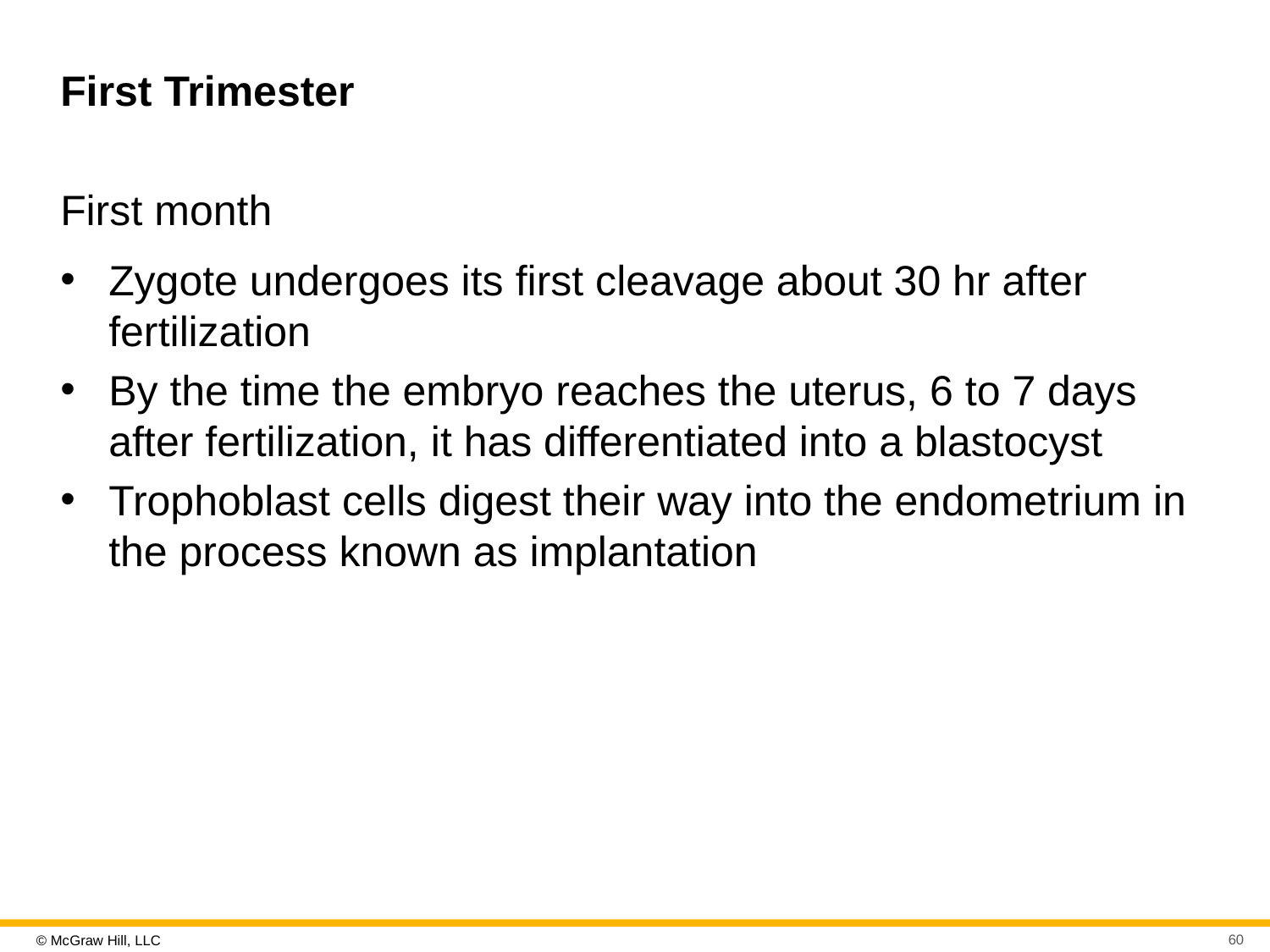

# First Trimester
First month
Zygote undergoes its first cleavage about 30 hr after fertilization
By the time the embryo reaches the uterus, 6 to 7 days after fertilization, it has differentiated into a blastocyst
Trophoblast cells digest their way into the endometrium in the process known as implantation
60